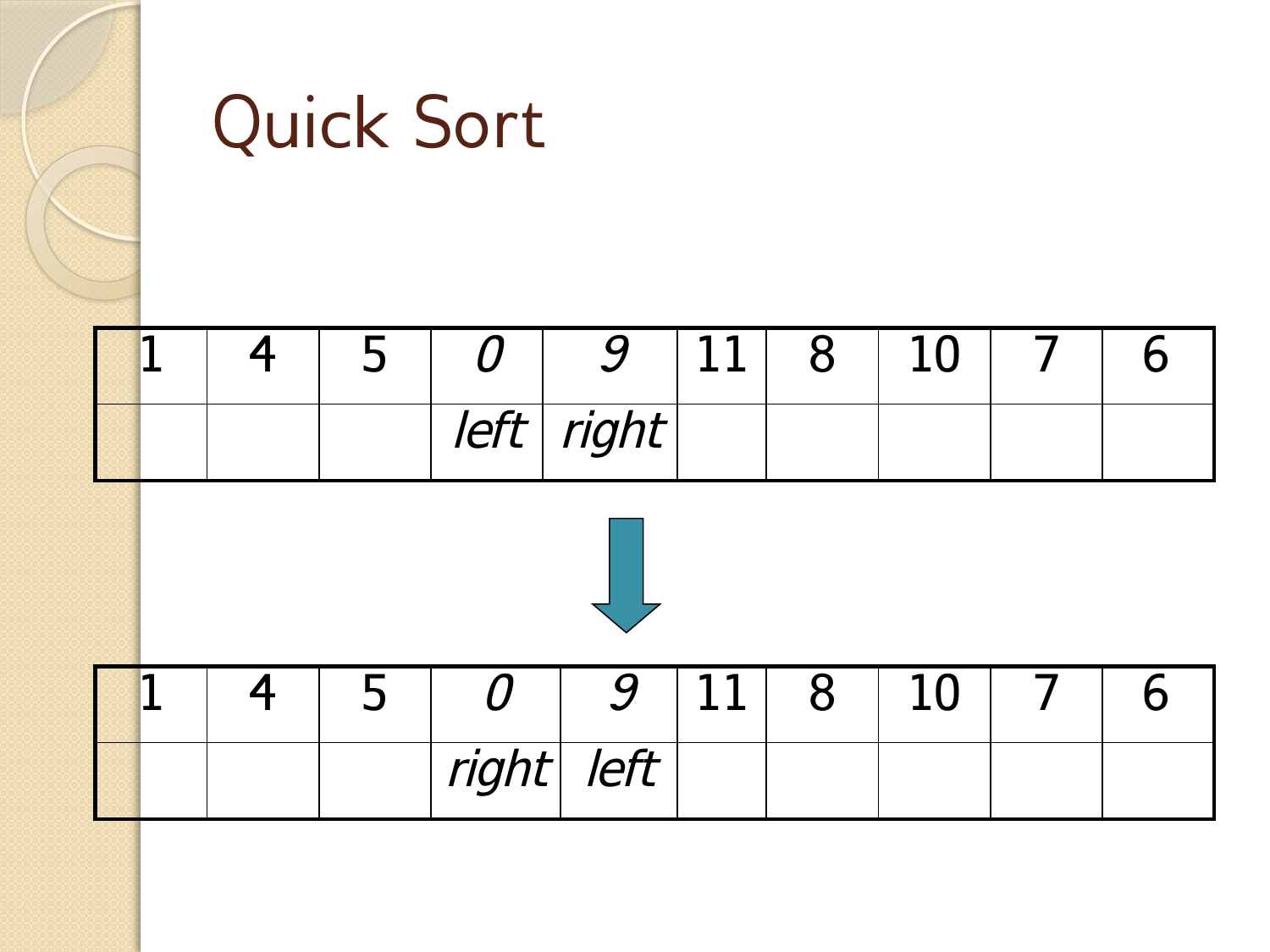

# Quick Sort
| 1 | 4 | 5 | 0 | 9 | 11 | 8 | 10 | 7 | 6 |
| --- | --- | --- | --- | --- | --- | --- | --- | --- | --- |
|  |  |  | left | right |  |  |  |  |  |

| 1 | 4 | 5 | 0 | 9 | 11 | 8 | 10 | 7 | 6 |
| --- | --- | --- | --- | --- | --- | --- | --- | --- | --- |
|  |  |  | right | left |  |  |  |  |  |